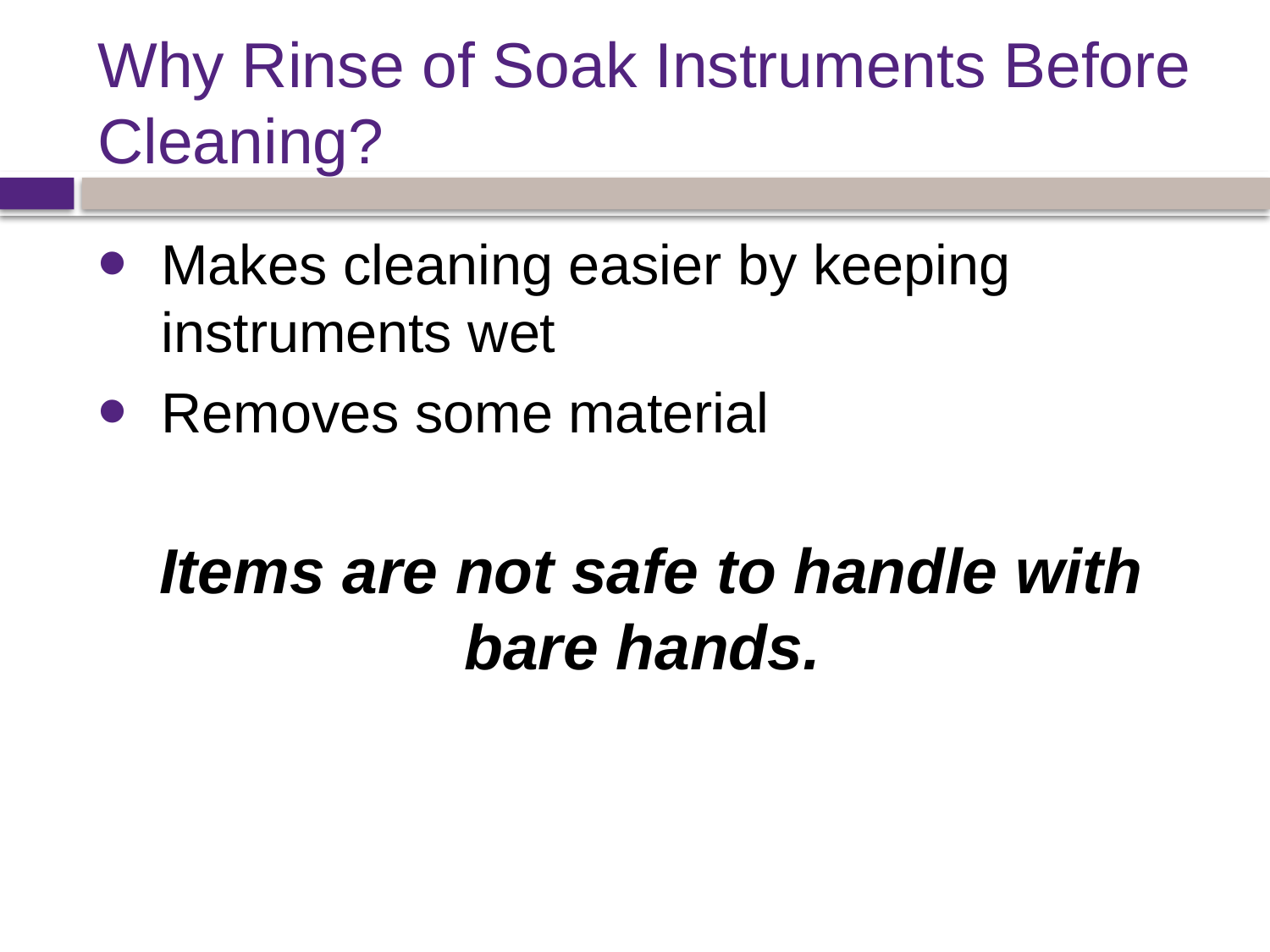

# Why Rinse of Soak Instruments Before Cleaning?
Makes cleaning easier by keeping instruments wet
Removes some material

Items are not safe to handle with bare hands.